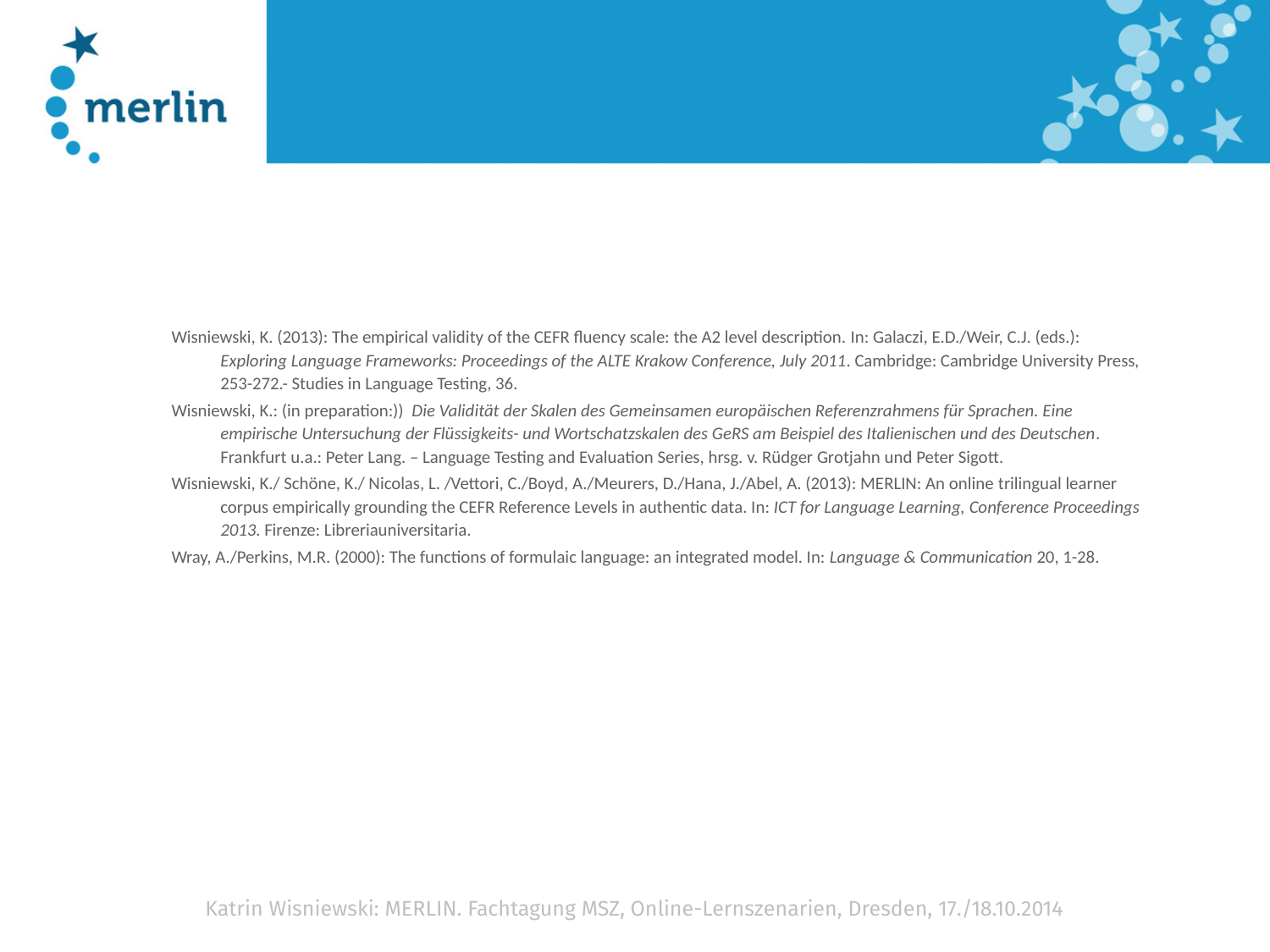

#
Wisniewski, K. (2013): The empirical validity of the CEFR fluency scale: the A2 level description. In: Galaczi, E.D./Weir, C.J. (eds.): Exploring Language Frameworks: Proceedings of the ALTE Krakow Conference, July 2011. Cambridge: Cambridge University Press, 253-272.- Studies in Language Testing, 36.
Wisniewski, K.: (in preparation:))  Die Validität der Skalen des Gemeinsamen europäischen Referenzrahmens für Sprachen. Eine empirische Untersuchung der Flüssigkeits- und Wortschatzskalen des GeRS am Beispiel des Italienischen und des Deutschen. Frankfurt u.a.: Peter Lang. – Language Testing and Evaluation Series, hrsg. v. Rüdger Grotjahn und Peter Sigott.
Wisniewski, K./ Schöne, K./ Nicolas, L. /Vettori, C./Boyd, A./Meurers, D./Hana, J./Abel, A. (2013): MERLIN: An online trilingual learner corpus empirically grounding the CEFR Reference Levels in authentic data. In: ICT for Language Learning, Conference Proceedings 2013. Firenze: Libreriauniversitaria.
Wray, A./Perkins, M.R. (2000): The functions of formulaic language: an integrated model. In: Language & Communication 20, 1-28.